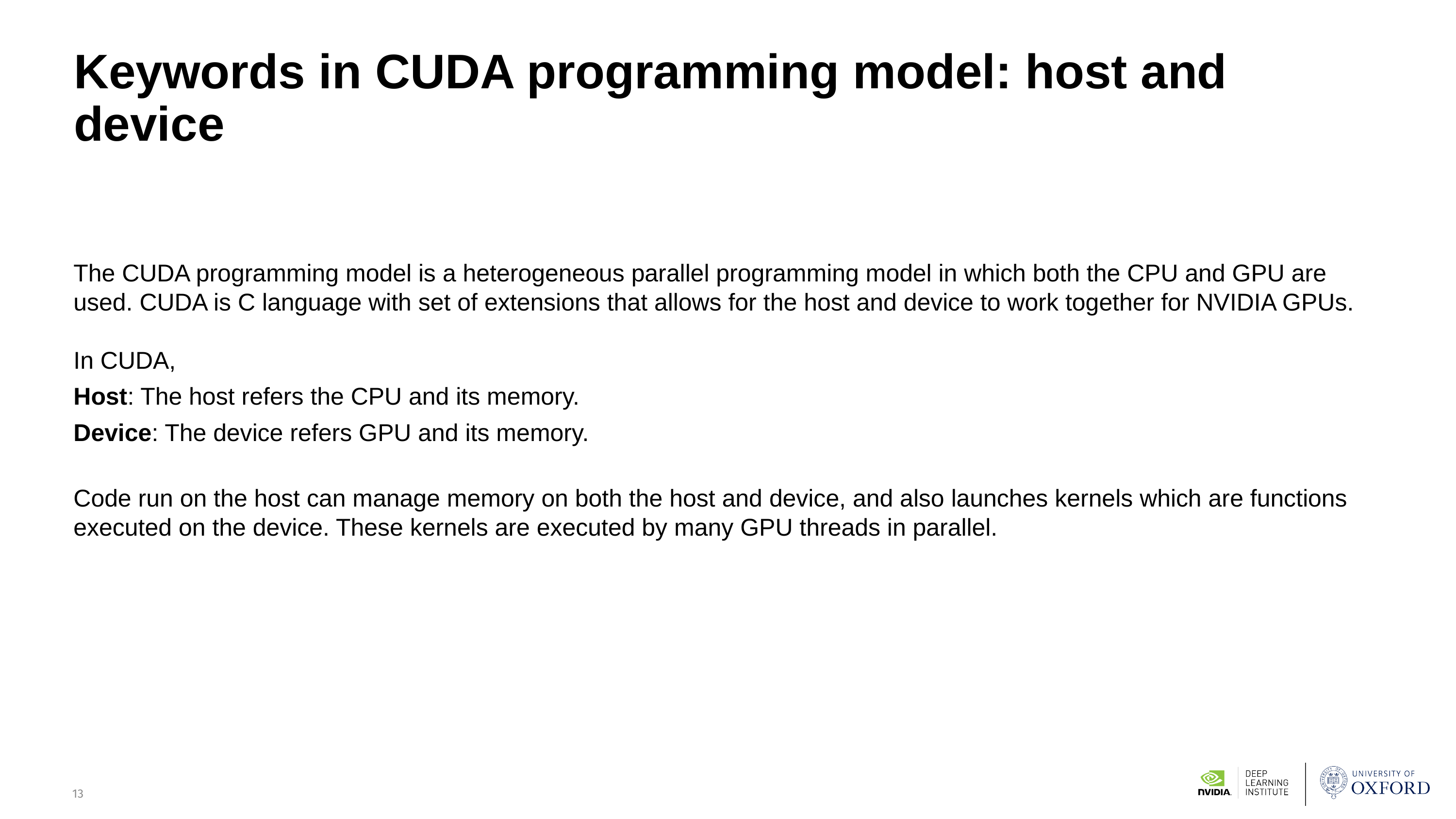

# Keywords in CUDA programming model: host and device
The CUDA programming model is a heterogeneous parallel programming model in which both the CPU and GPU are used. CUDA is C language with set of extensions that allows for the host and device to work together for NVIDIA GPUs.

In CUDA,
Host: The host refers the CPU and its memory.
Device: The device refers GPU and its memory.

Code run on the host can manage memory on both the host and device, and also launches kernels which are functions executed on the device. These kernels are executed by many GPU threads in parallel.